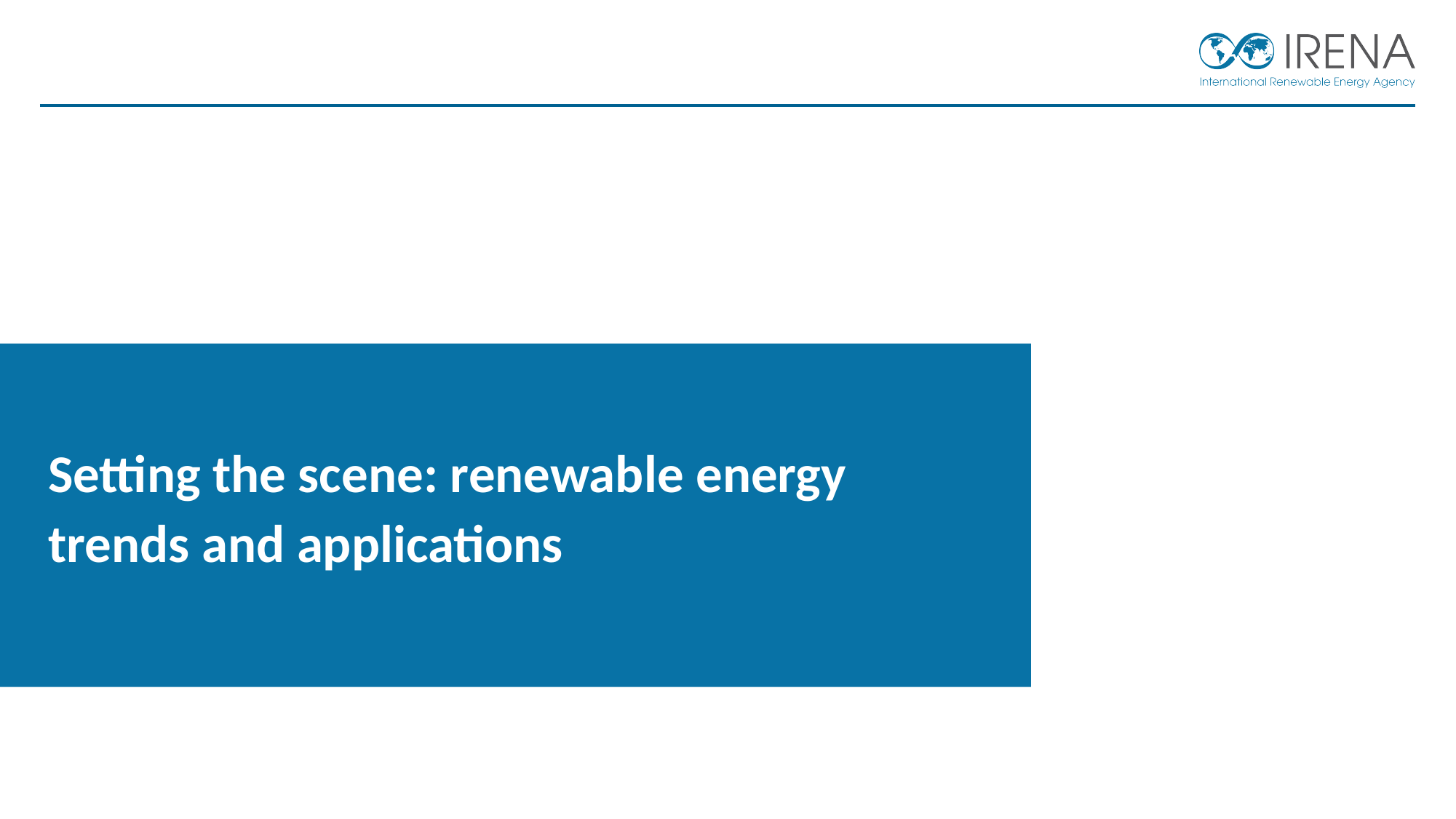

# Setting the scene: renewable energy trends and applications